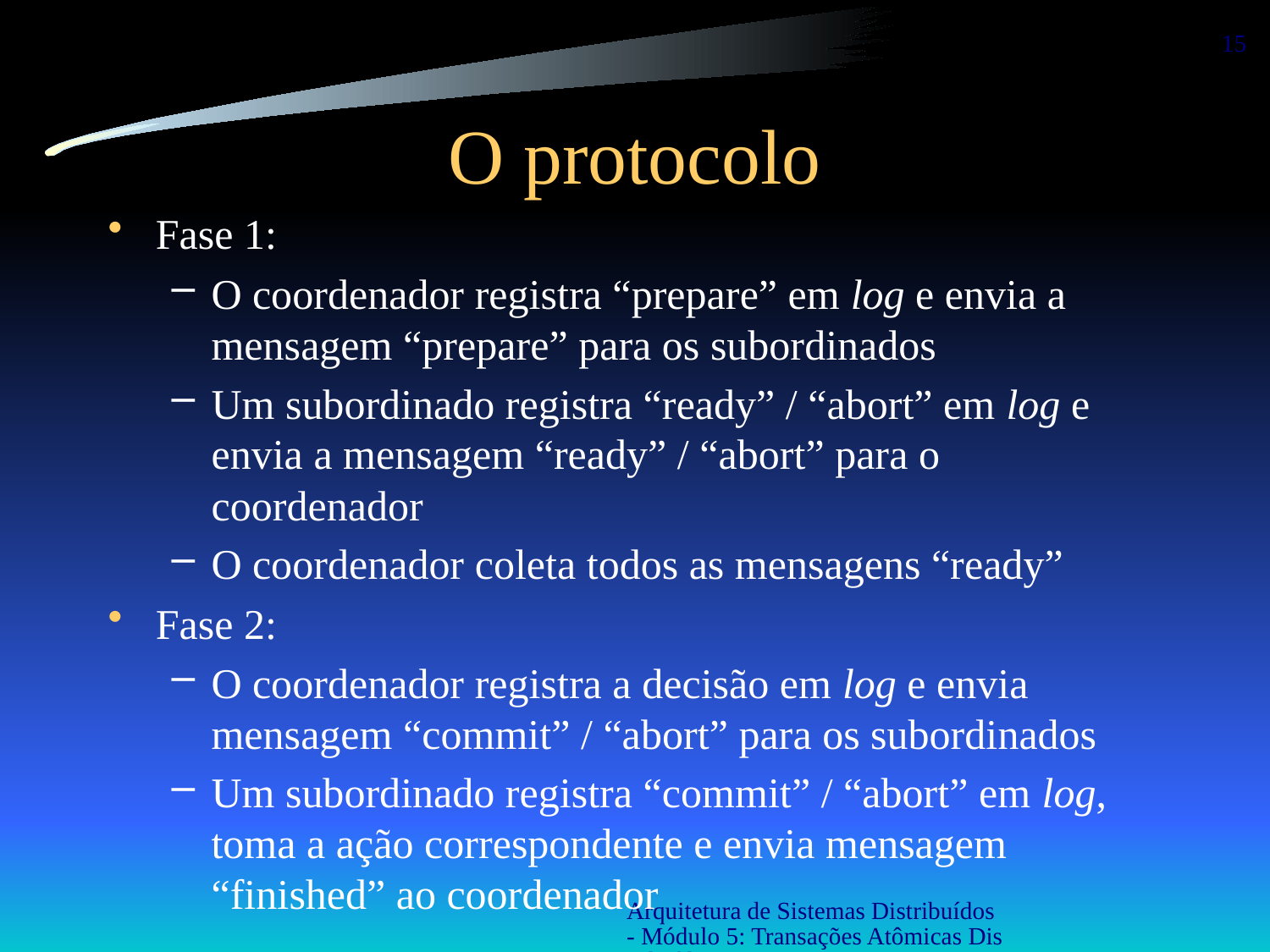

15
# O protocolo
Fase 1:
O coordenador registra “prepare” em log e envia a mensagem “prepare” para os subordinados
Um subordinado registra “ready” / “abort” em log e envia a mensagem “ready” / “abort” para o coordenador
O coordenador coleta todos as mensagens “ready”
Fase 2:
O coordenador registra a decisão em log e envia mensagem “commit” / “abort” para os subordinados
Um subordinado registra “commit” / “abort” em log, toma a ação correspondente e envia mensagem “finished” ao coordenador
Arquitetura de Sistemas Distribuídos - Módulo 5: Transações Atômicas Distribuídas